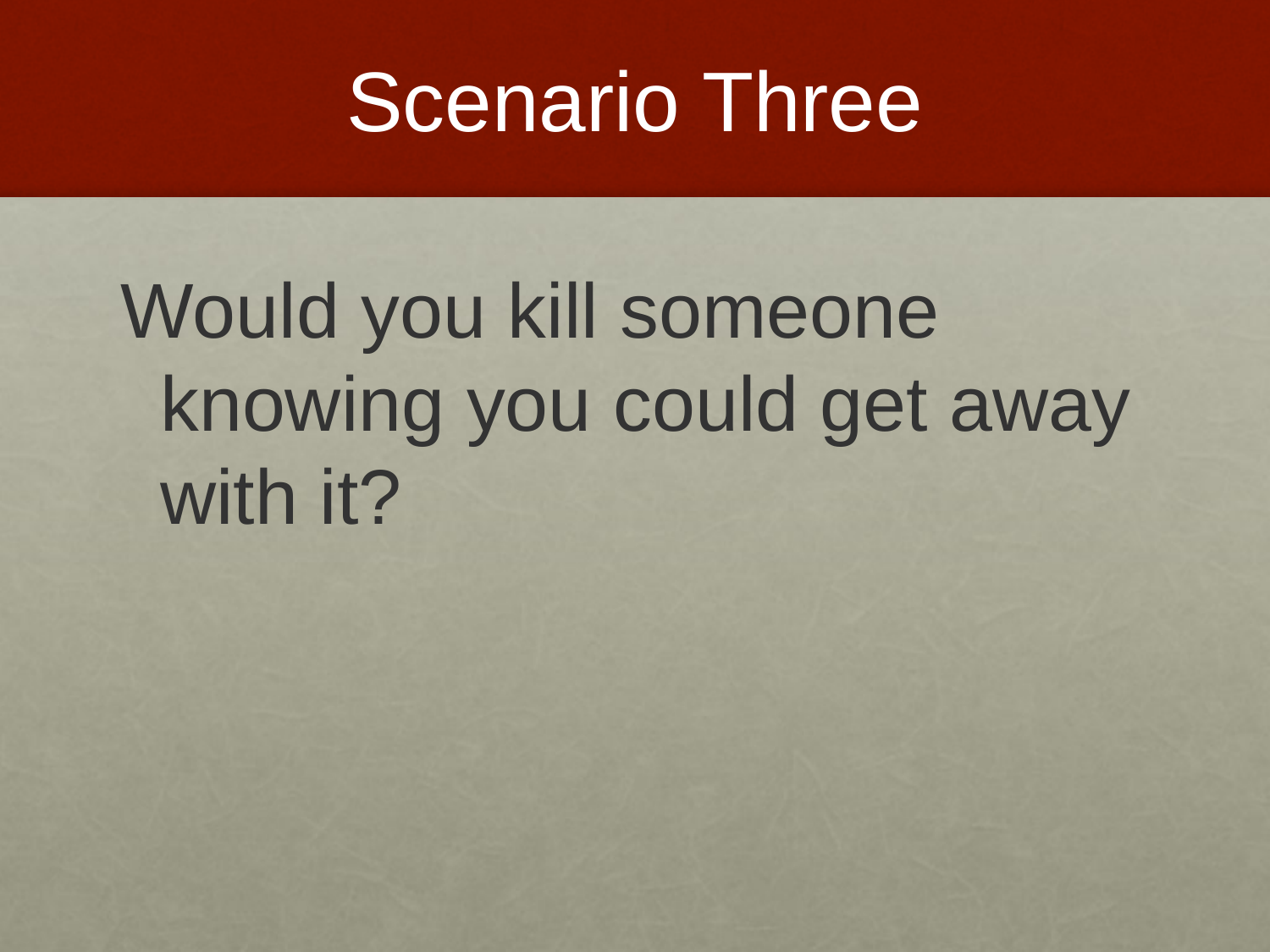

# Scenario Three
Would you kill someone knowing you could get away with it?